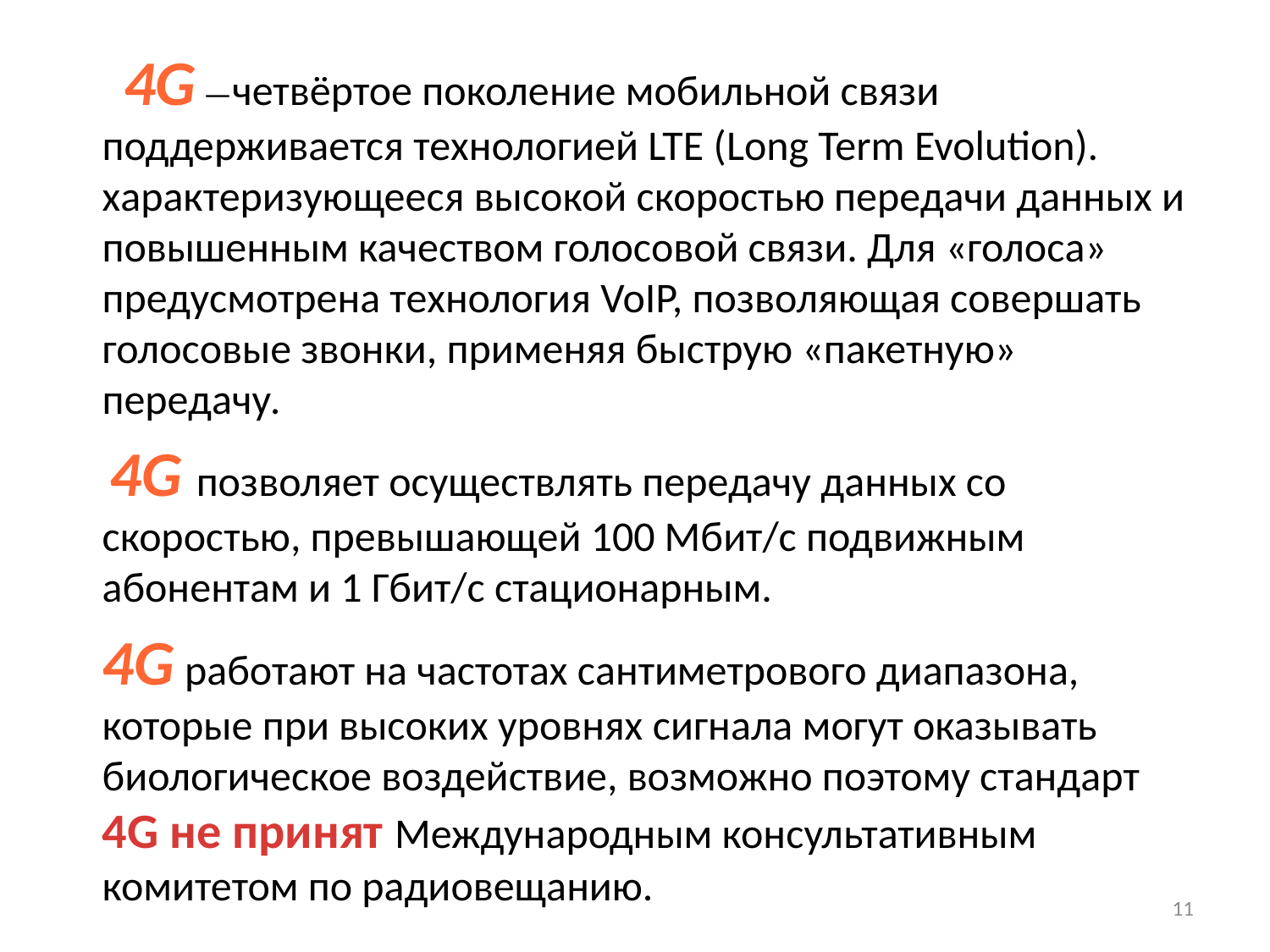

4G —четвёртое поколение мобильной связи поддерживается технологией LTE (Long Term Evolution). характеризующееся высокой скоростью передачи данных и повышенным качеством голосовой связи. Для «голоса» предусмотрена технология VoIP, позволяющая совершать голосовые звонки, применяя быструю «пакетную» передачу.
 4G позволяет осуществлять передачу данных со скоростью, превышающей 100 Мбит/с подвижным абонентам и 1 Гбит/с стационарным.
4G работают на частотах сантиметрового диапазона, которые при высоких уровнях сигнала могут оказывать биологическое воздействие, возможно поэтому стандарт 4G не принят Международным консультативным комитетом по радиовещанию.
11